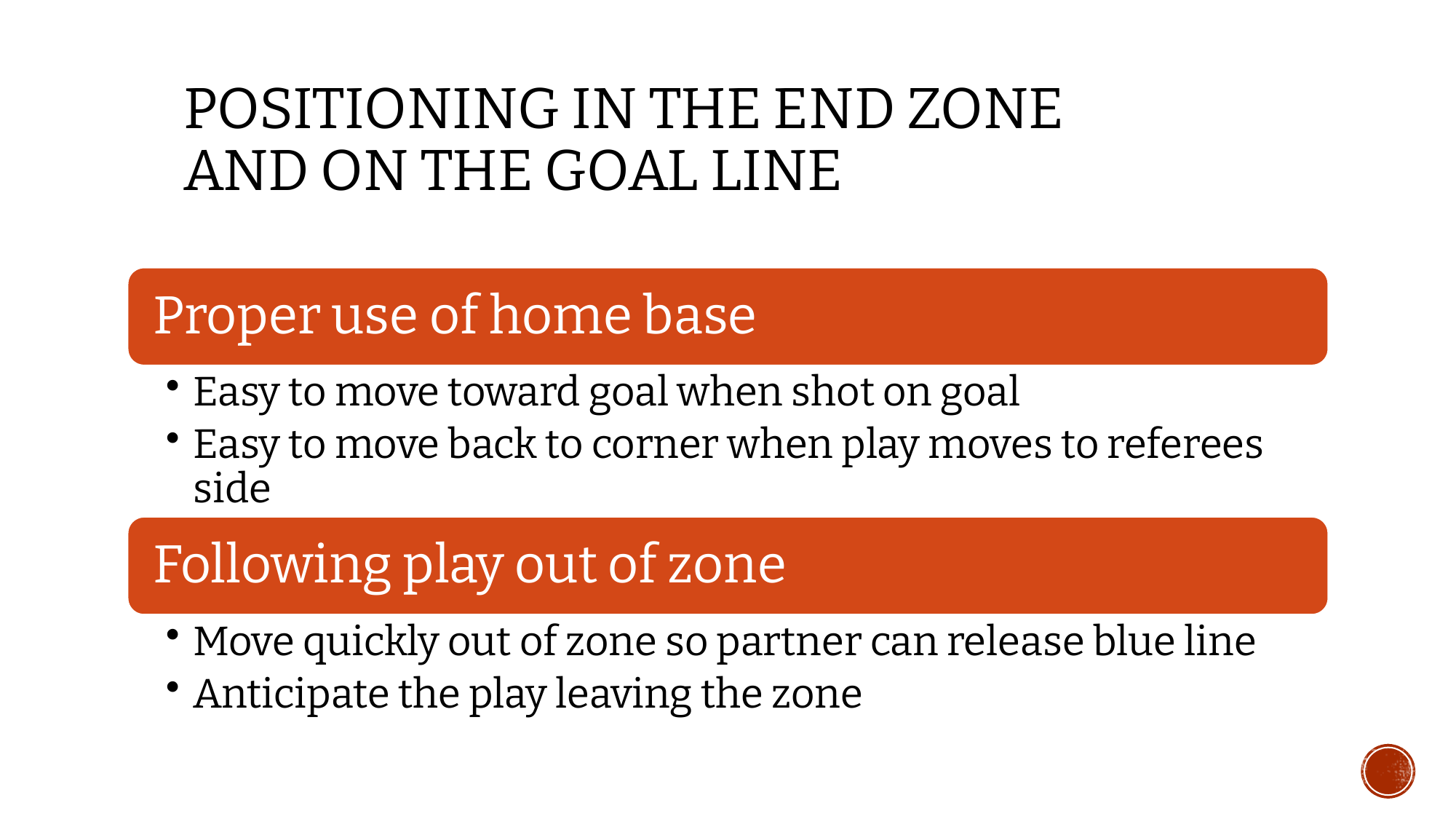

# Positioning in the End Zone and on the Goal Line
Proper use of home base
Easy to move toward goal when shot on goal
Easy to move back to corner when play moves to referees side
Following play out of zone
Move quickly out of zone so partner can release blue line
Anticipate the play leaving the zone